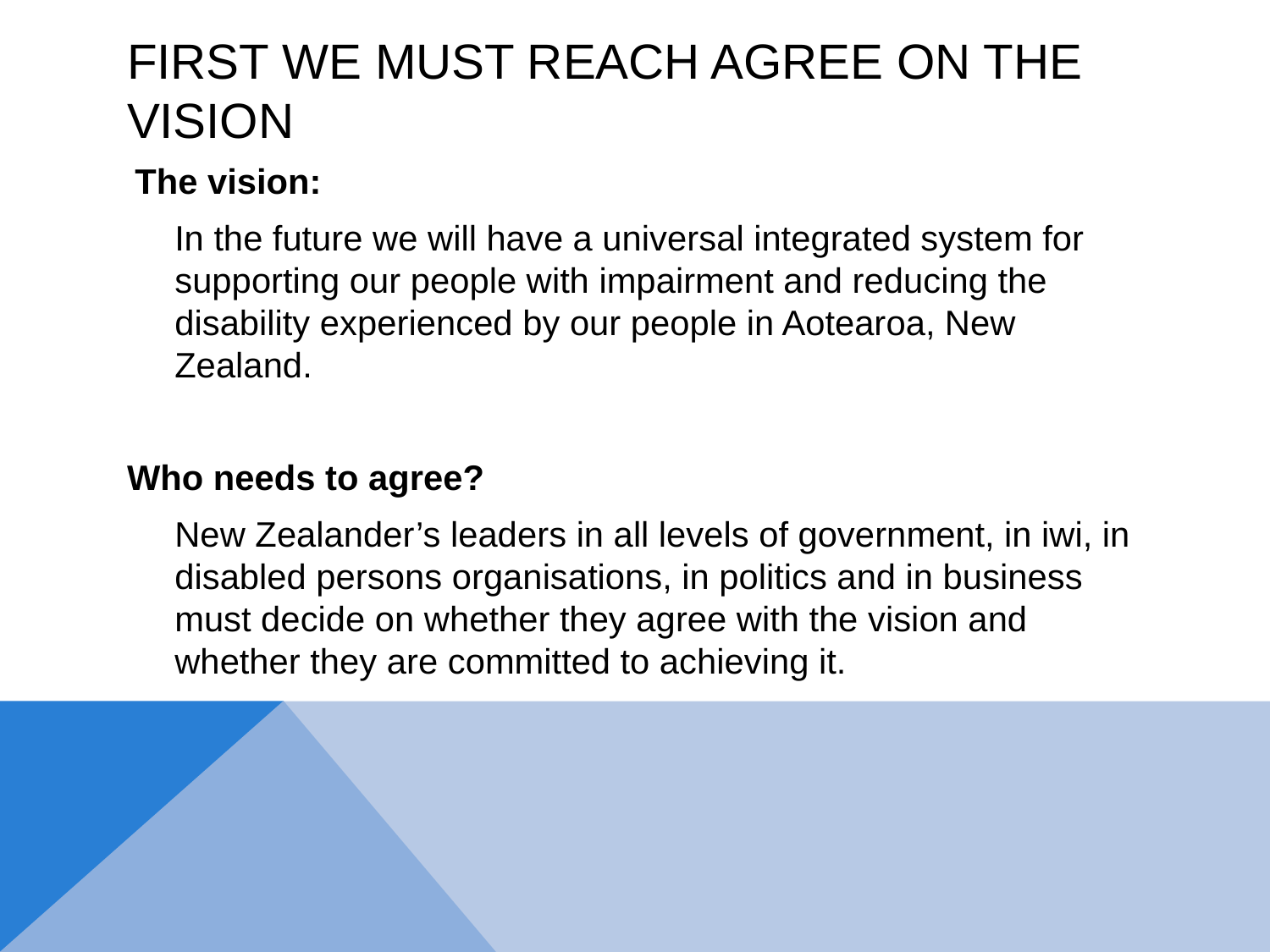

# First we must reach Agree on the Vision
 The vision:
	In the future we will have a universal integrated system for supporting our people with impairment and reducing the disability experienced by our people in Aotearoa, New Zealand.

Who needs to agree?
	New Zealander’s leaders in all levels of government, in iwi, in disabled persons organisations, in politics and in business must decide on whether they agree with the vision and whether they are committed to achieving it.